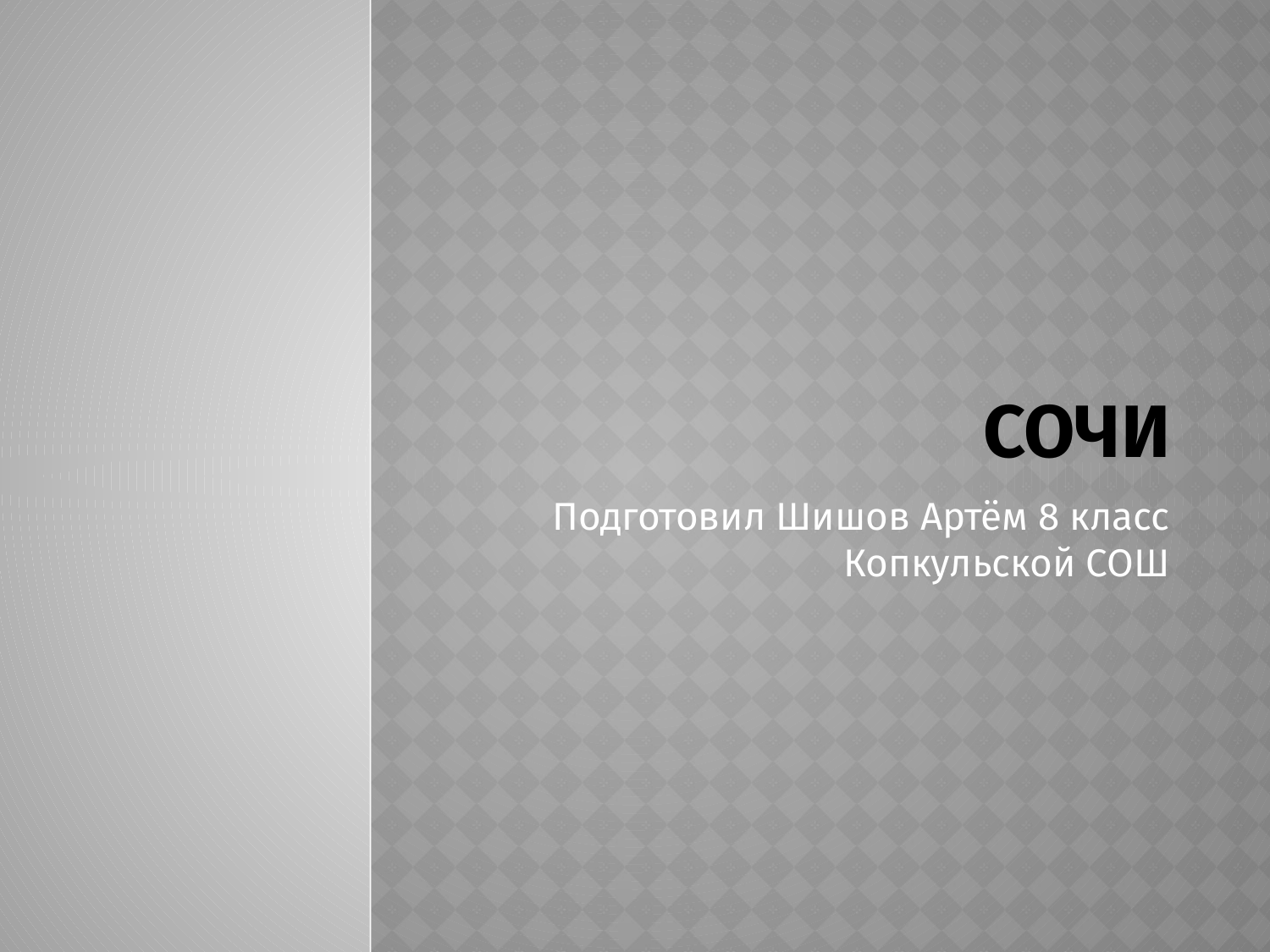

# СоЧИ
Подготовил Шишов Артём 8 класс Копкульской СОШ